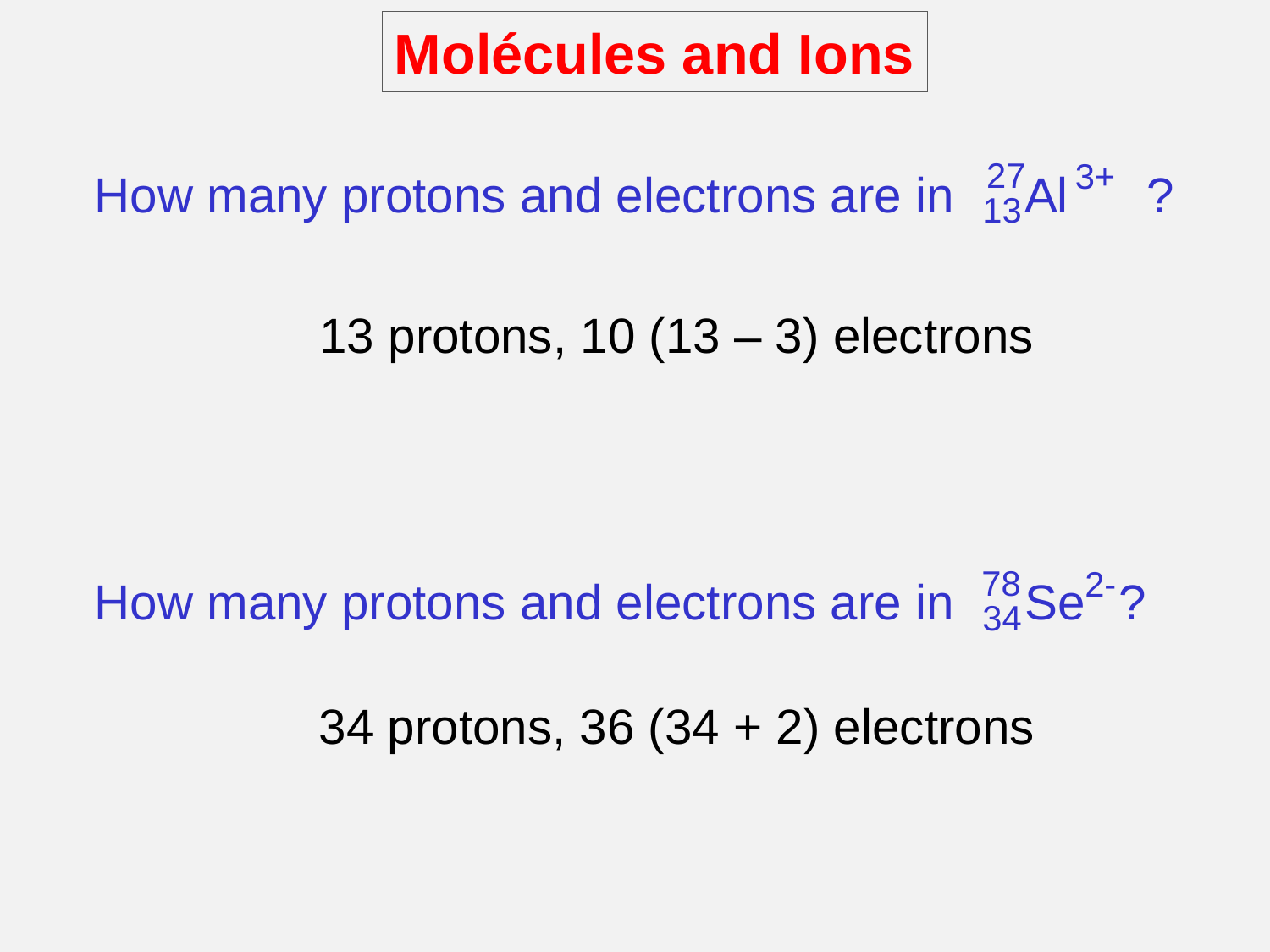

Molécules and Ions
27
3+
Al
13
How many protons and electrons are in              ?
13 protons, 10 (13 – 3) electrons
78
2-
Se
34
How many protons and electrons are in            ?
34 protons, 36 (34 + 2) electrons